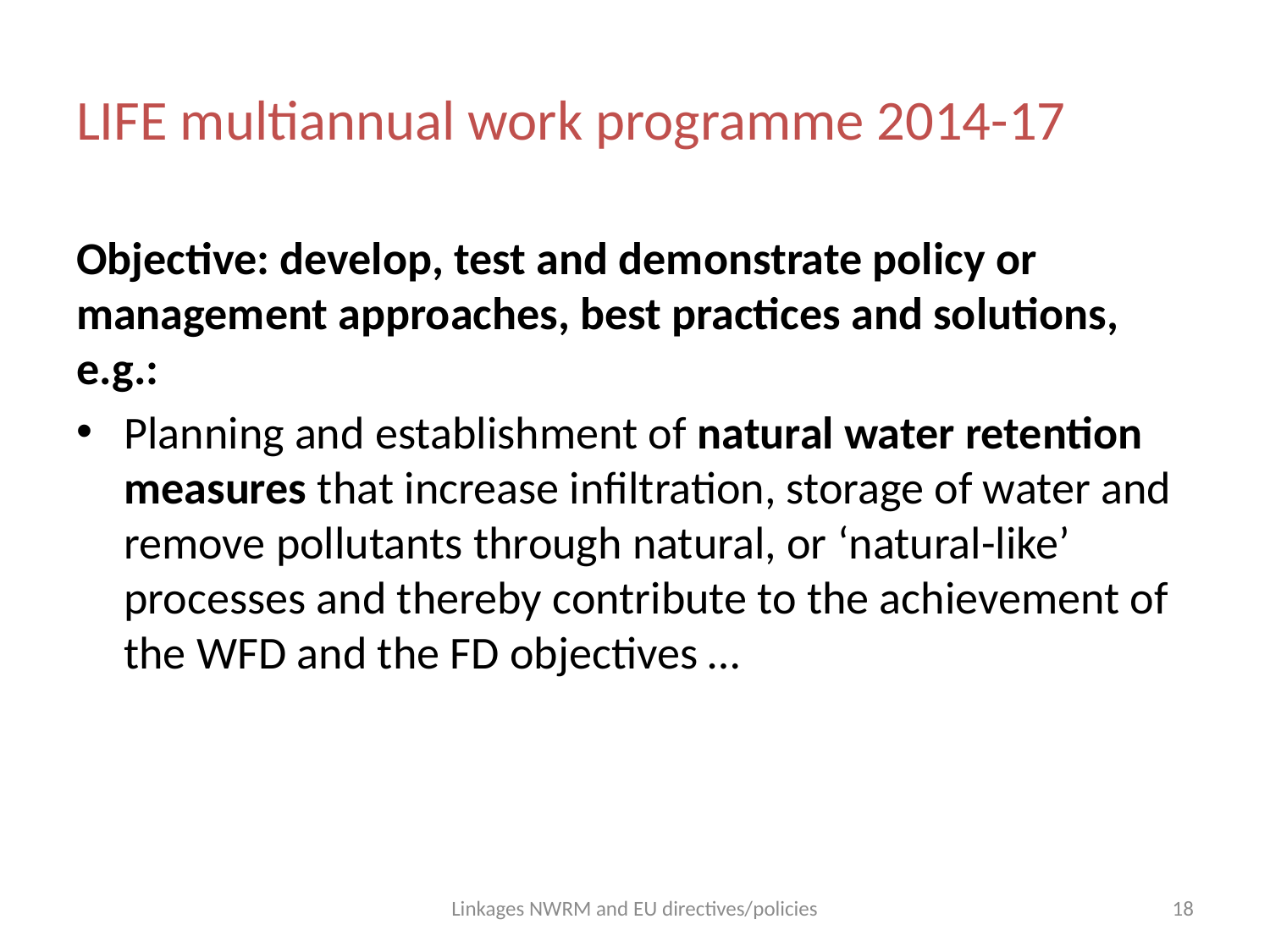

# LIFE multiannual work programme 2014-17
Objective: develop, test and demonstrate policy or management approaches, best practices and solutions, e.g.:
Planning and establishment of natural water retention measures that increase infiltration, storage of water and remove pollutants through natural, or ‘natural-like’ processes and thereby contribute to the achievement of the WFD and the FD objectives …

Linkages NWRM and EU directives/policies
18